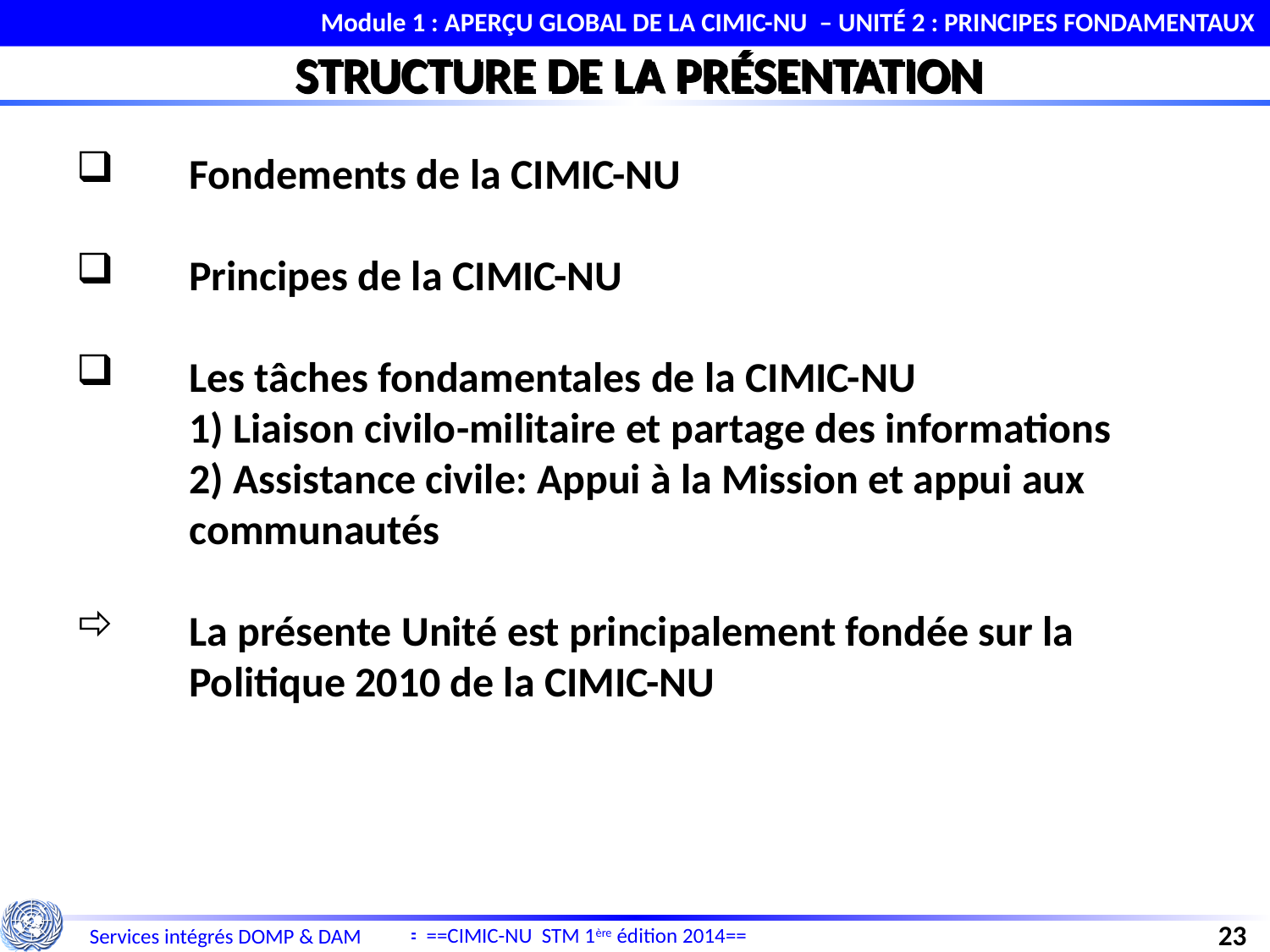

Module 1 : APERÇU GLOBAL DE LA CIMIC-NU  – UNITÉ 2 : PRINCIPES FONDAMENTAUX
STRUCTURE DE LA PRÉSENTATION
Fondements de la CIMIC-NU

Principes de la CIMIC-NU

Les tâches fondamentales de la CIMIC-NU
	1) Liaison civilo-militaire et partage des informations
	2) Assistance civile: Appui à la Mission et appui aux communautés

La présente Unité est principalement fondée sur la Politique 2010 de la CIMIC-NU
23
==CIMIC-NU  STM 1ère édition 2014==
Services intégrés DOMP & DAM